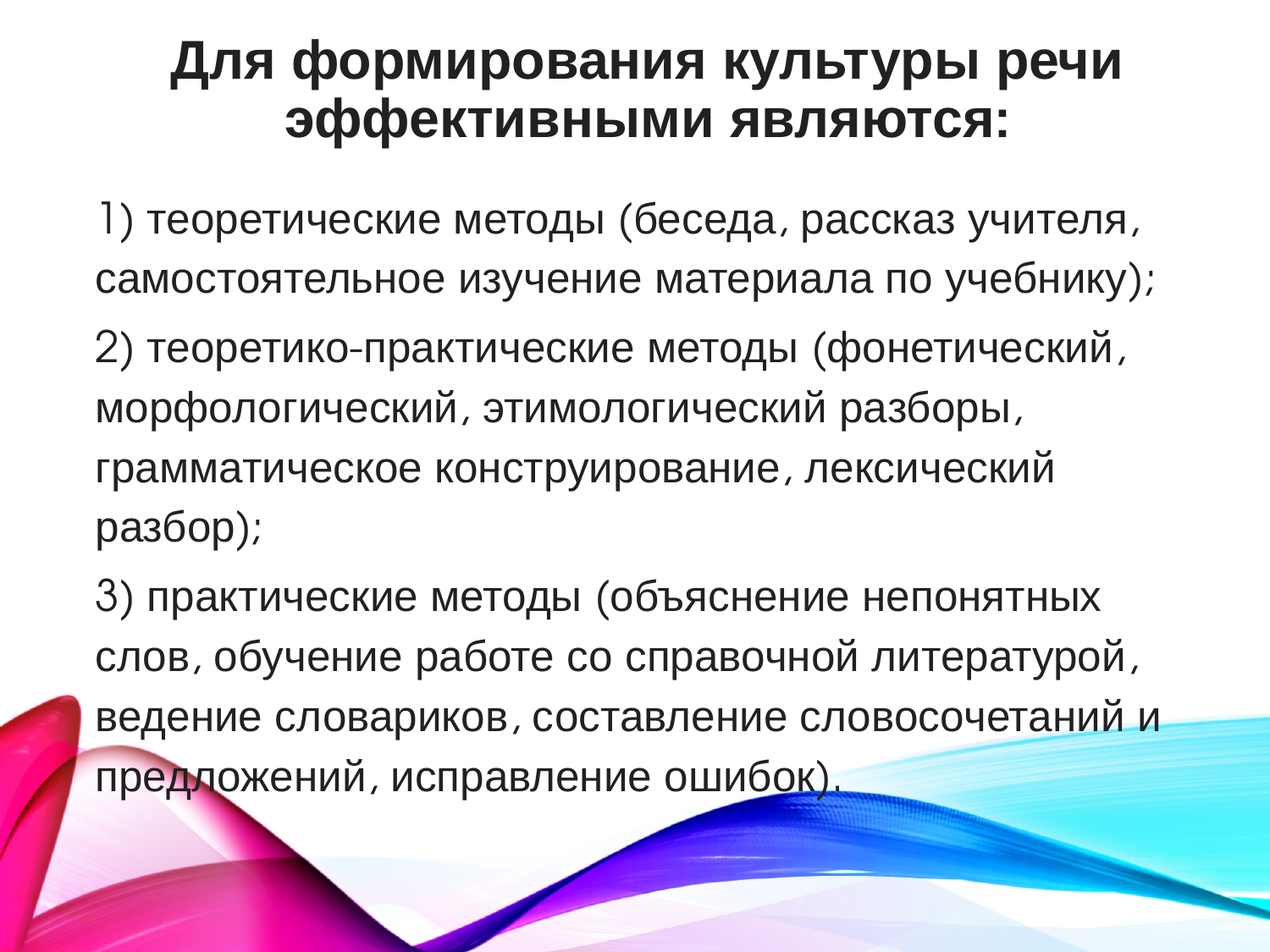

# Для формирования культуры речи эффективными являются:
1) теоретические методы (беседа, рассказ учителя, самостоятельное изучение материала по учебнику);
2) теоретико-практические методы (фонетический, морфологический, этимологический разборы, грамматическое конструирование, лексический разбор);
3) практические методы (объяснение непонятных слов, обучение работе со справочной литературой, ведение словариков, составление словосочетаний и предложений, исправление ошибок).